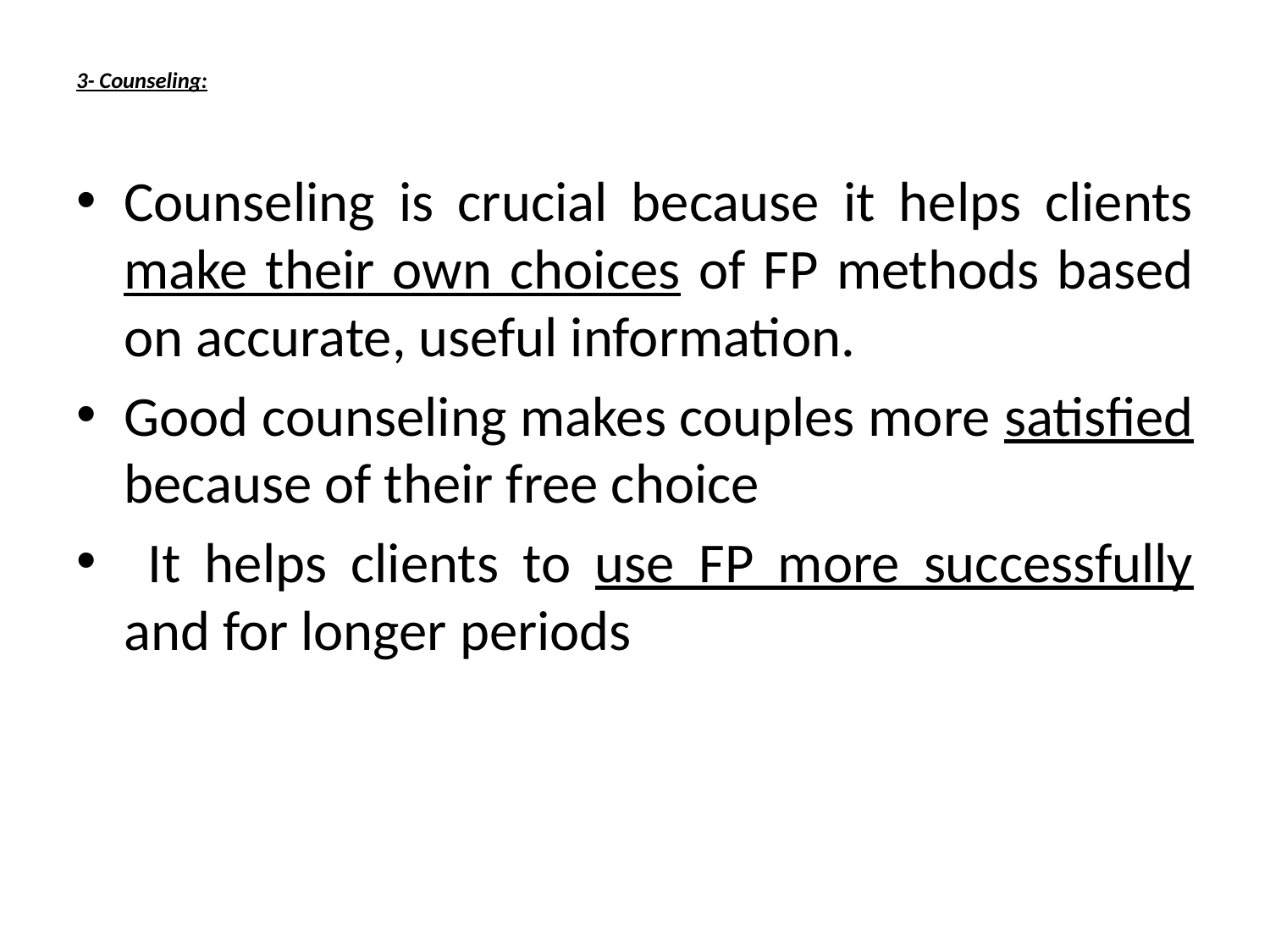

# 3- Counseling:
Counseling is crucial because it helps clients make their own choices of FP methods based on accurate, useful information.
Good counseling makes couples more satisfied because of their free choice
 It helps clients to use FP more successfully and for longer periods